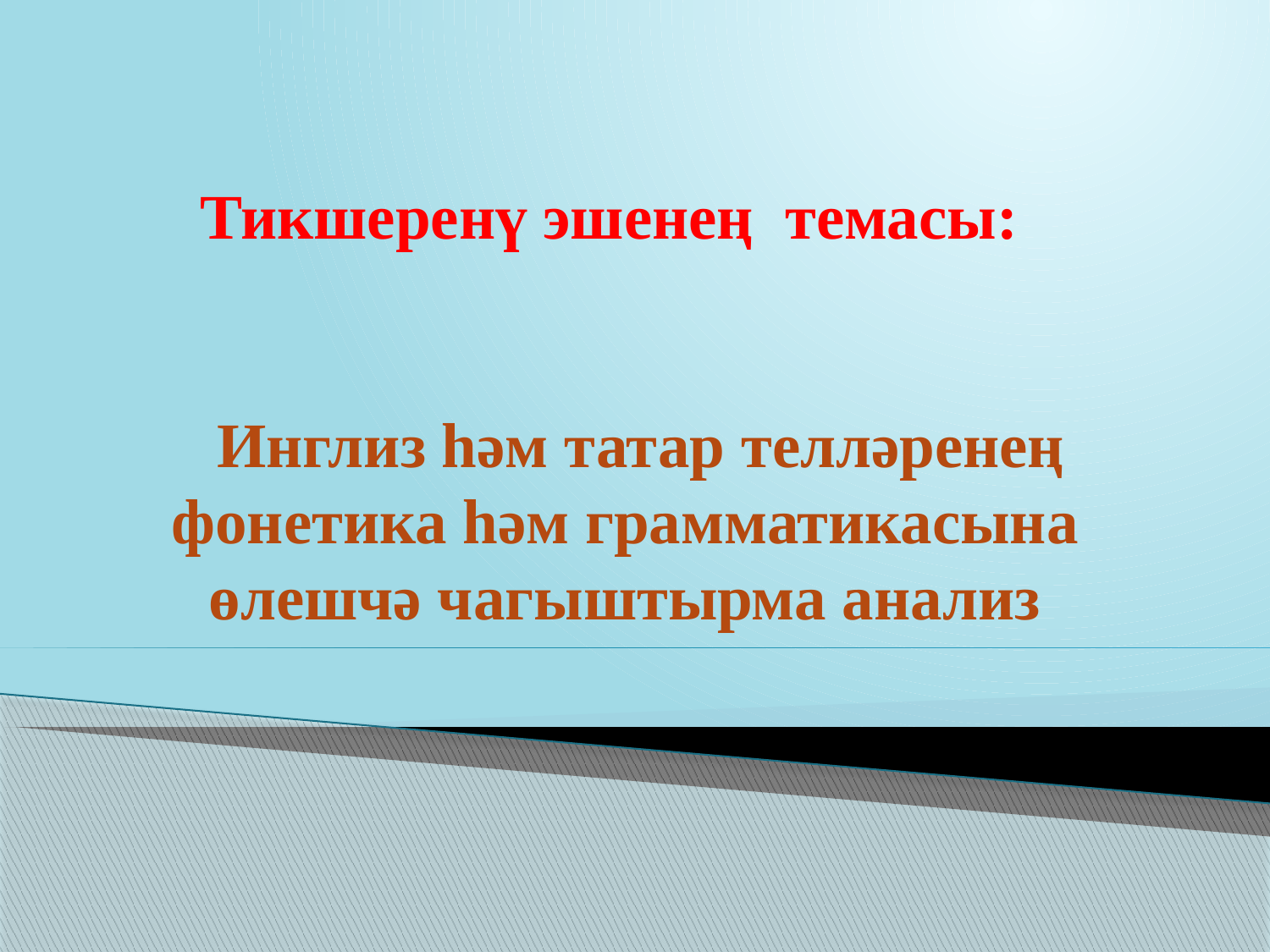

# Тикшеренү эшенең  темасы: Инглиз һәм татар телләренең фонетика һәм грамматикасына өлешчә чагыштырма анализ